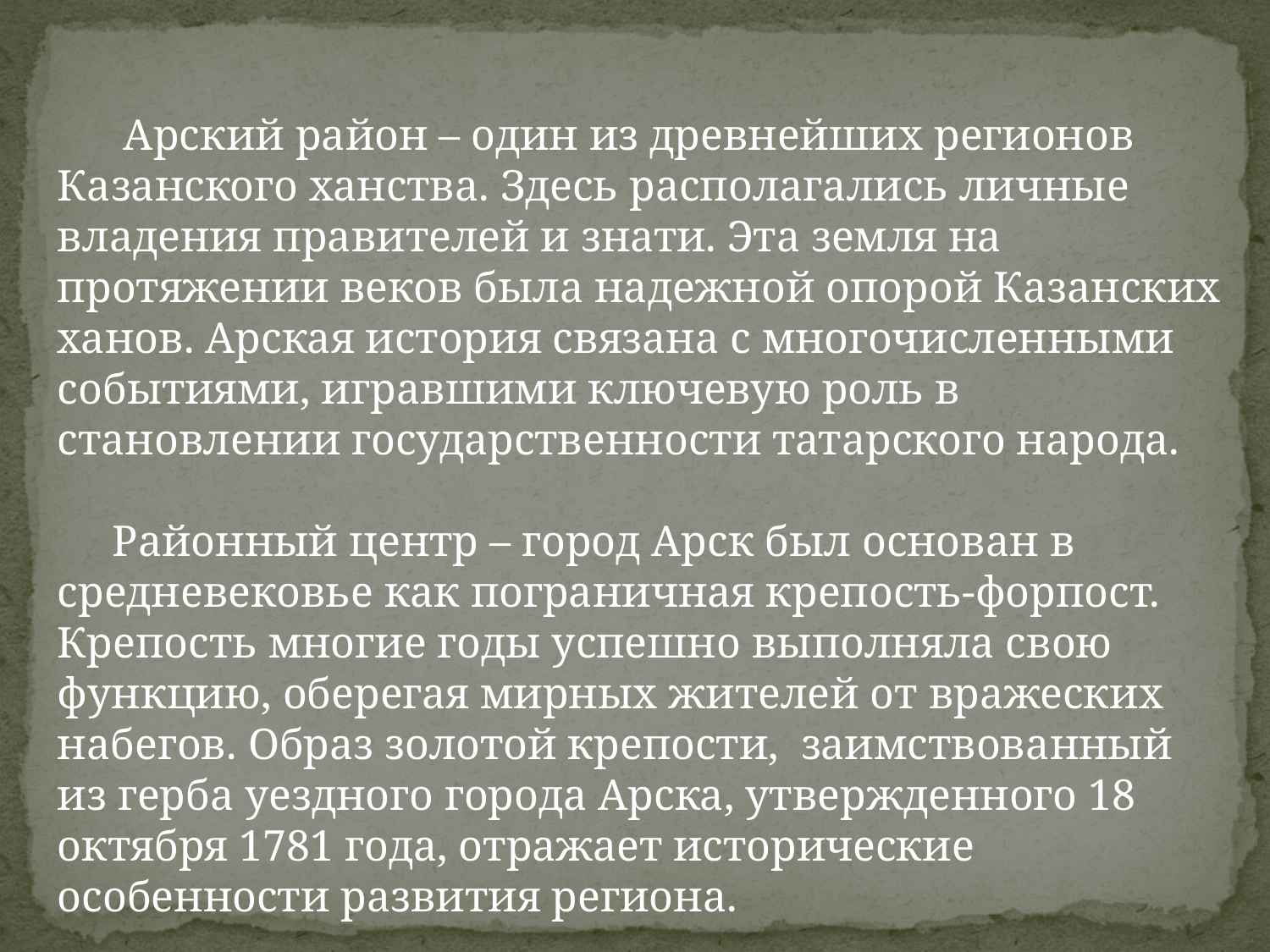

Арский район – один из древнейших регионов Казанского ханства. Здесь располагались личные владения правителей и знати. Эта земля на протяжении веков была надежной опорой Казанских ханов. Арская история связана с многочисленными событиями, игравшими ключевую роль в становлении государственности татарского народа.

     Районный центр – город Арск был основан в средневековье как пограничная крепость-форпост. Крепость многие годы успешно выполняла свою функцию, оберегая мирных жителей от вражеских набегов. Образ золотой крепости,  заимствованный из герба уездного города Арска, утвержденного 18 октября 1781 года, отражает исторические особенности развития региона.